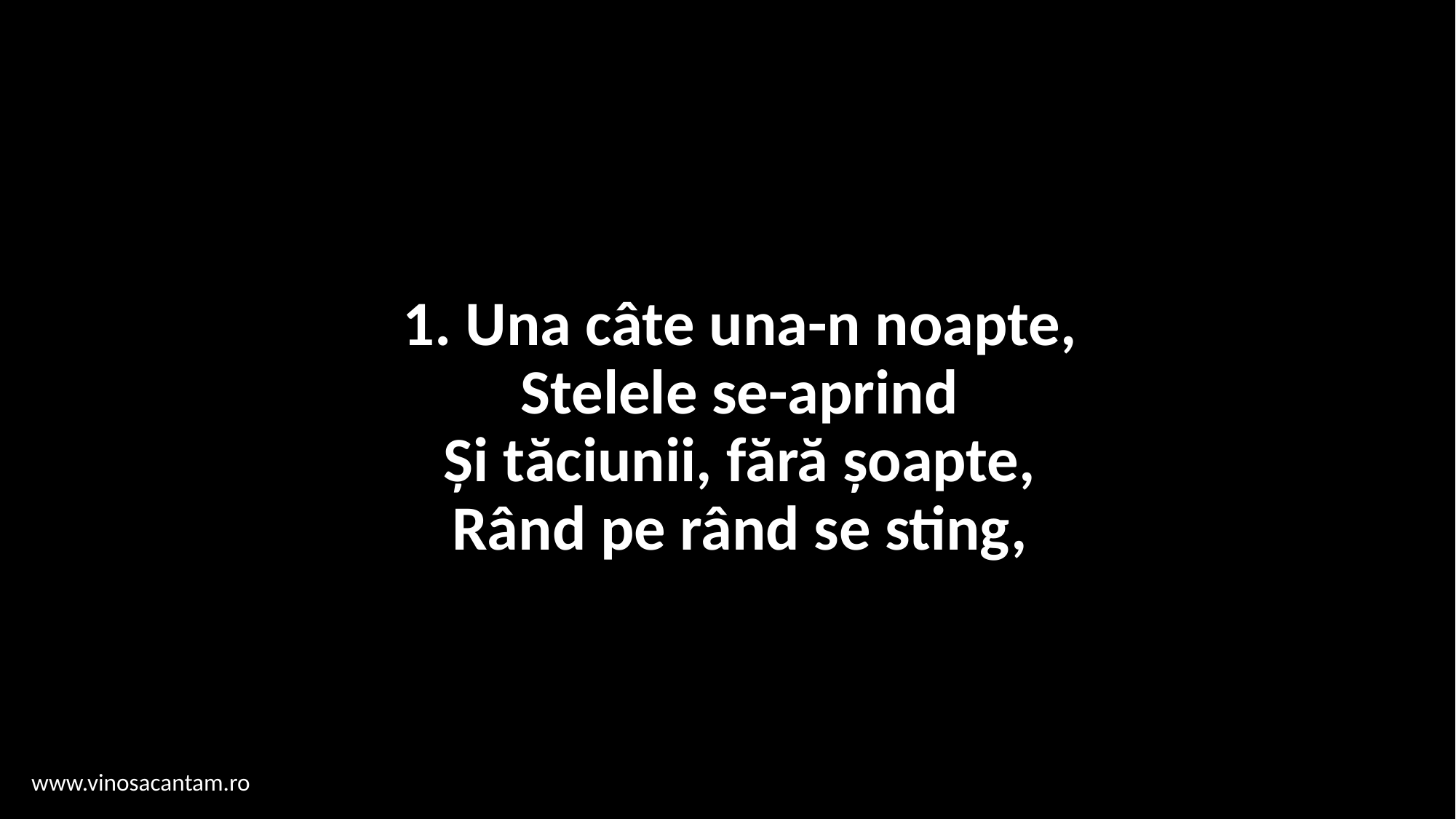

# 1. Una câte una-n noapte, Stelele se-aprind Și tăciunii, fără șoapte, Rând pe rând se sting,
www.vinosacantam.ro